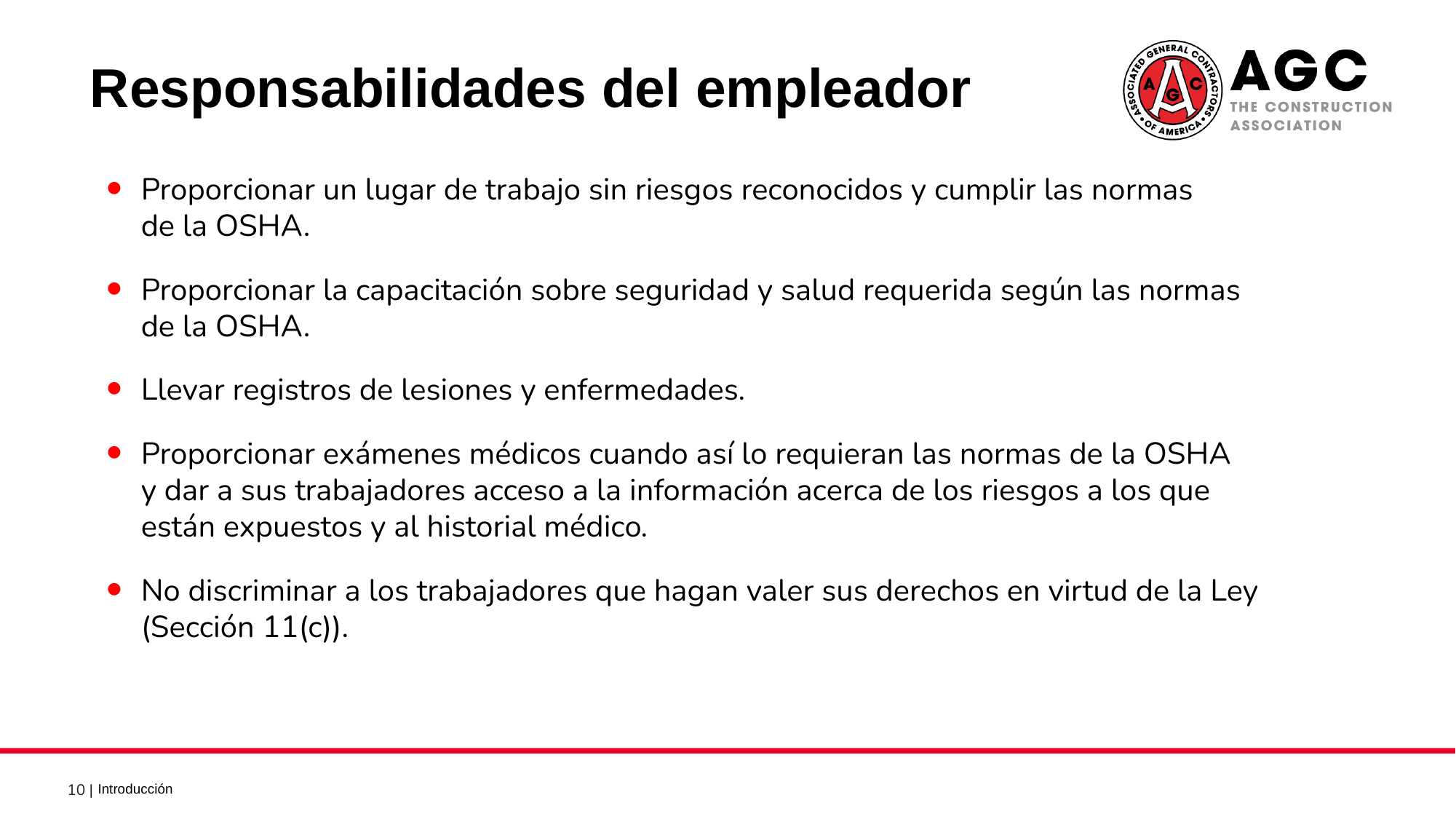

Responsabilidades del empleador
Proporcionar un lugar de trabajo sin riesgos reconocidos y cumplir las normas
de la OSHA.
Proporcionar la capacitación sobre seguridad y salud requerida según las normas de la OSHA.
Llevar registros de lesiones y enfermedades.
Proporcionar exámenes médicos cuando así lo requieran las normas de la OSHA
y dar a sus trabajadores acceso a la información acerca de los riesgos a los que están expuestos y al historial médico.
No discriminar a los trabajadores que hagan valer sus derechos en virtud de la Ley (Sección 11(c)).
Introducción